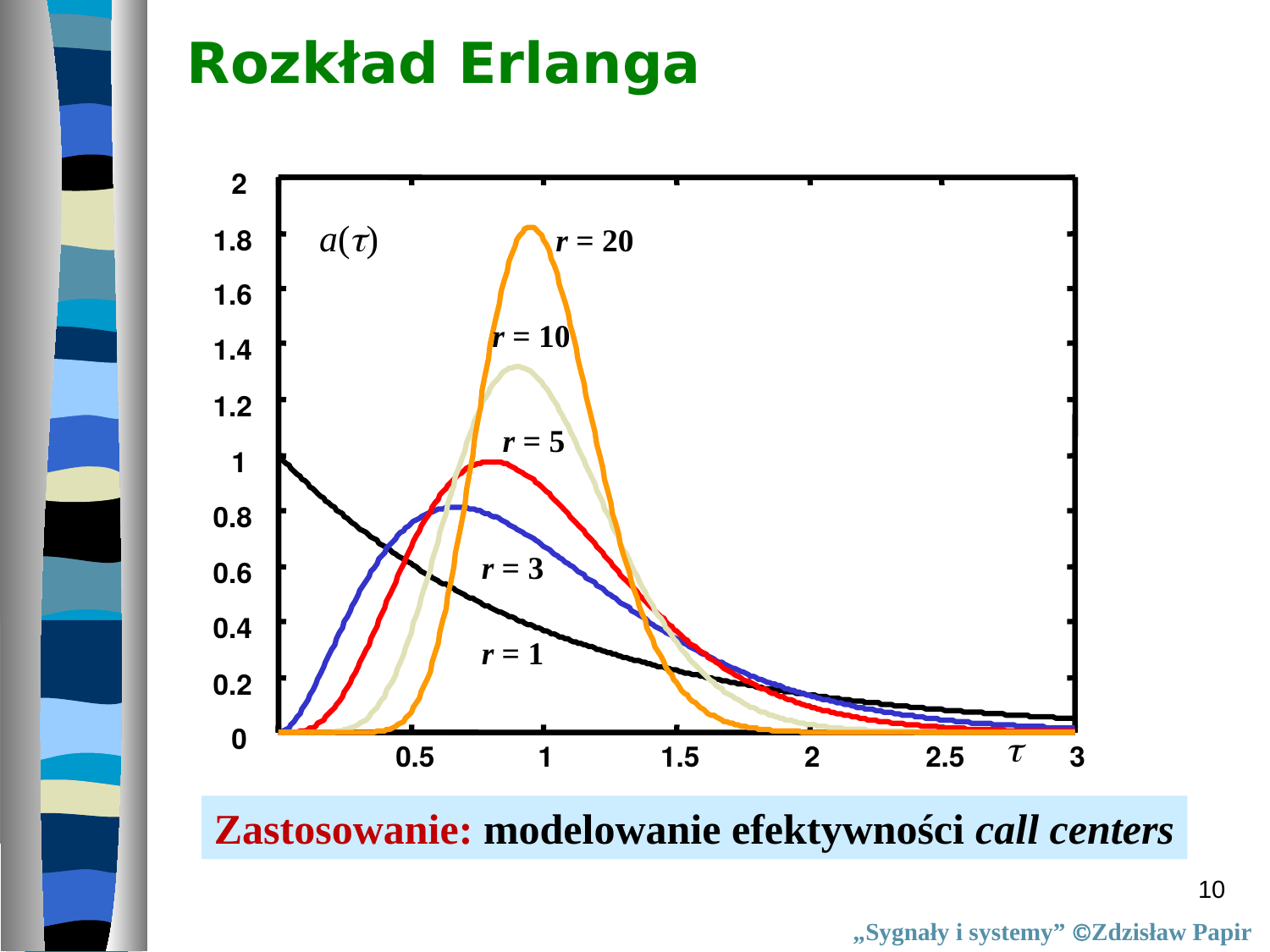

Rozkład Erlanga
2

r = 20
a
(
τ
)
1.8

1.6

r = 10
1.4

1.2

r = 5
1

0.8

r = 3
0.6

0.4

r = 1
0.2

0

 τ

0.5
1
1.5
2
2.5
3

Zastosowanie: modelowanie efektywności call centers
10
„Sygnały i systemy” ©Zdzisław Papir